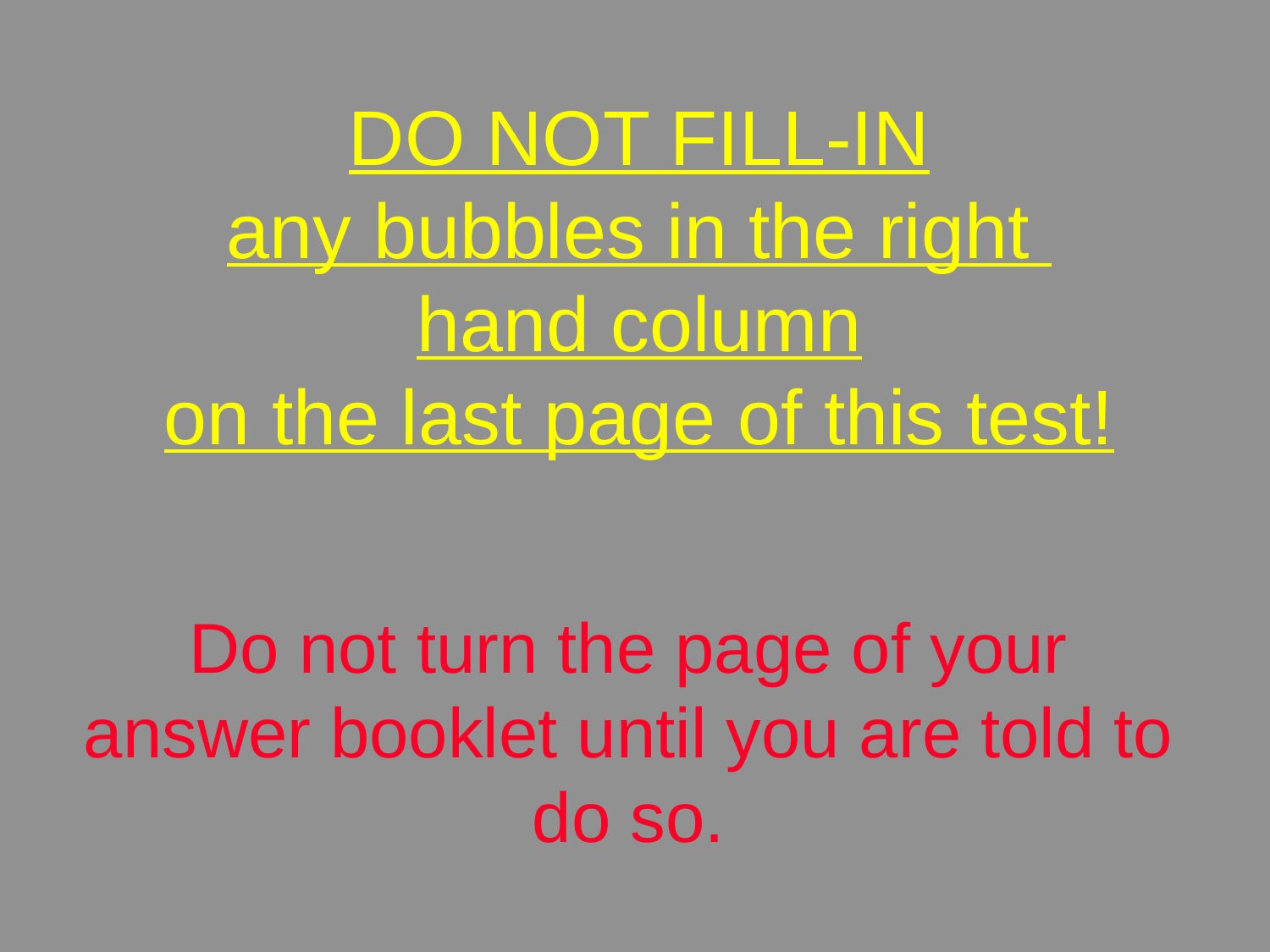

# DO NOT FILL-IN any bubbles in the right hand column on the last page of this test!
Do not turn the page of your answer booklet until you are told to do so.